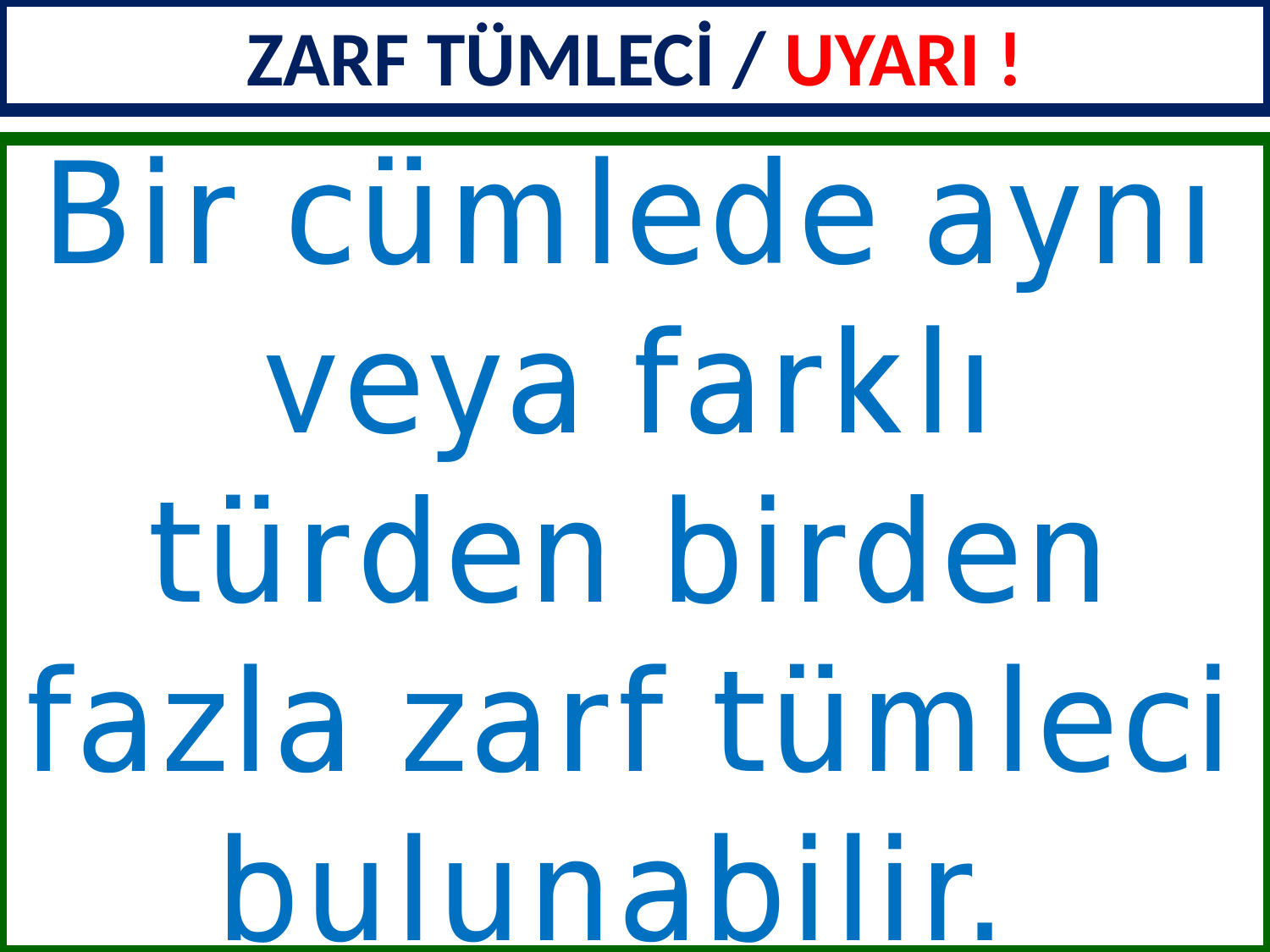

ZARF TÜMLECİ / UYARI !
Bir cümlede aynı veya farklı türden birden fazla zarf tümleci bulunabilir.